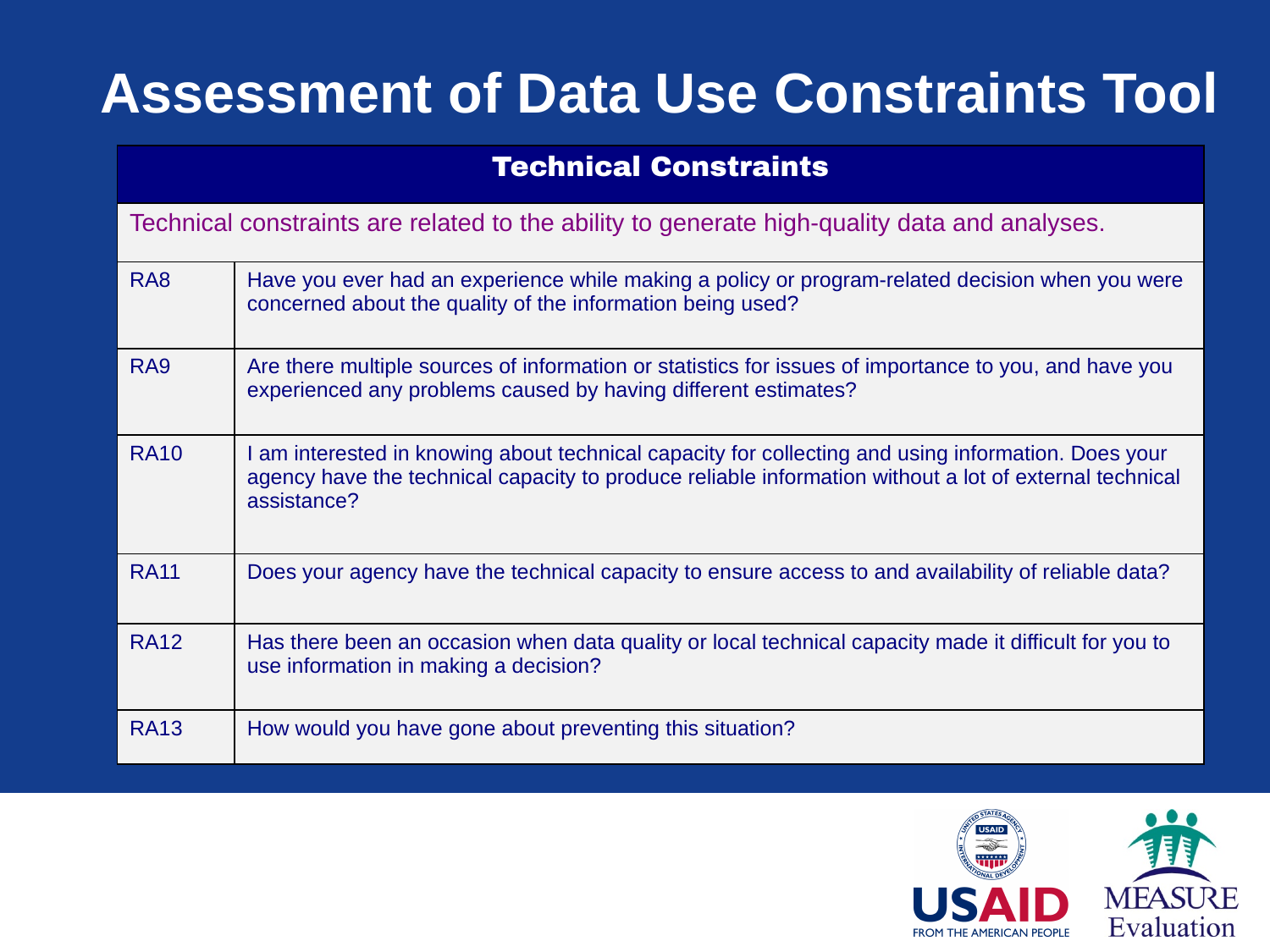

# Assessment of Data Use Constraints Tool

| Technical Constraints |  |
| --- | --- |
| Technical constraints are related to the ability to generate high-quality data and analyses. |  |
| RA8 | Have you ever had an experience while making a policy or program-related decision when you were concerned about the quality of the information being used? |
| RA9 | Are there multiple sources of information or statistics for issues of importance to you, and have you experienced any problems caused by having different estimates? |
| RA10 | I am interested in knowing about technical capacity for collecting and using information. Does your agency have the technical capacity to produce reliable information without a lot of external technical assistance? |
| RA11 | Does your agency have the technical capacity to ensure access to and availability of reliable data? |
| RA12 | Has there been an occasion when data quality or local technical capacity made it difficult for you to use information in making a decision? |
| RA13 | How would you have gone about preventing this situation? |